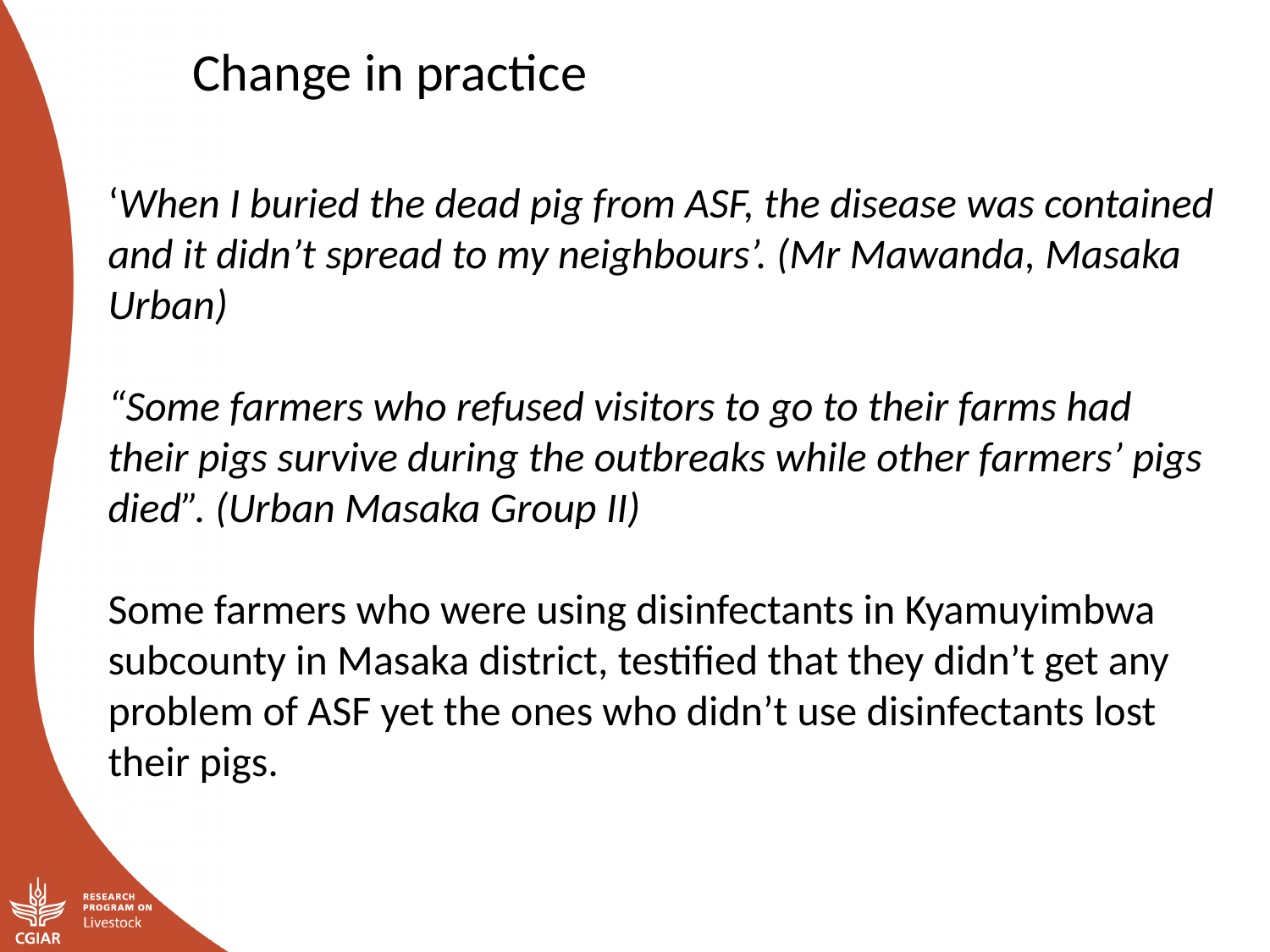

Change in practice
‘When I buried the dead pig from ASF, the disease was contained and it didn’t spread to my neighbours’. (Mr Mawanda, Masaka Urban)

“Some farmers who refused visitors to go to their farms had their pigs survive during the outbreaks while other farmers’ pigs died”. (Urban Masaka Group II)

Some farmers who were using disinfectants in Kyamuyimbwa subcounty in Masaka district, testified that they didn’t get any problem of ASF yet the ones who didn’t use disinfectants lost their pigs.